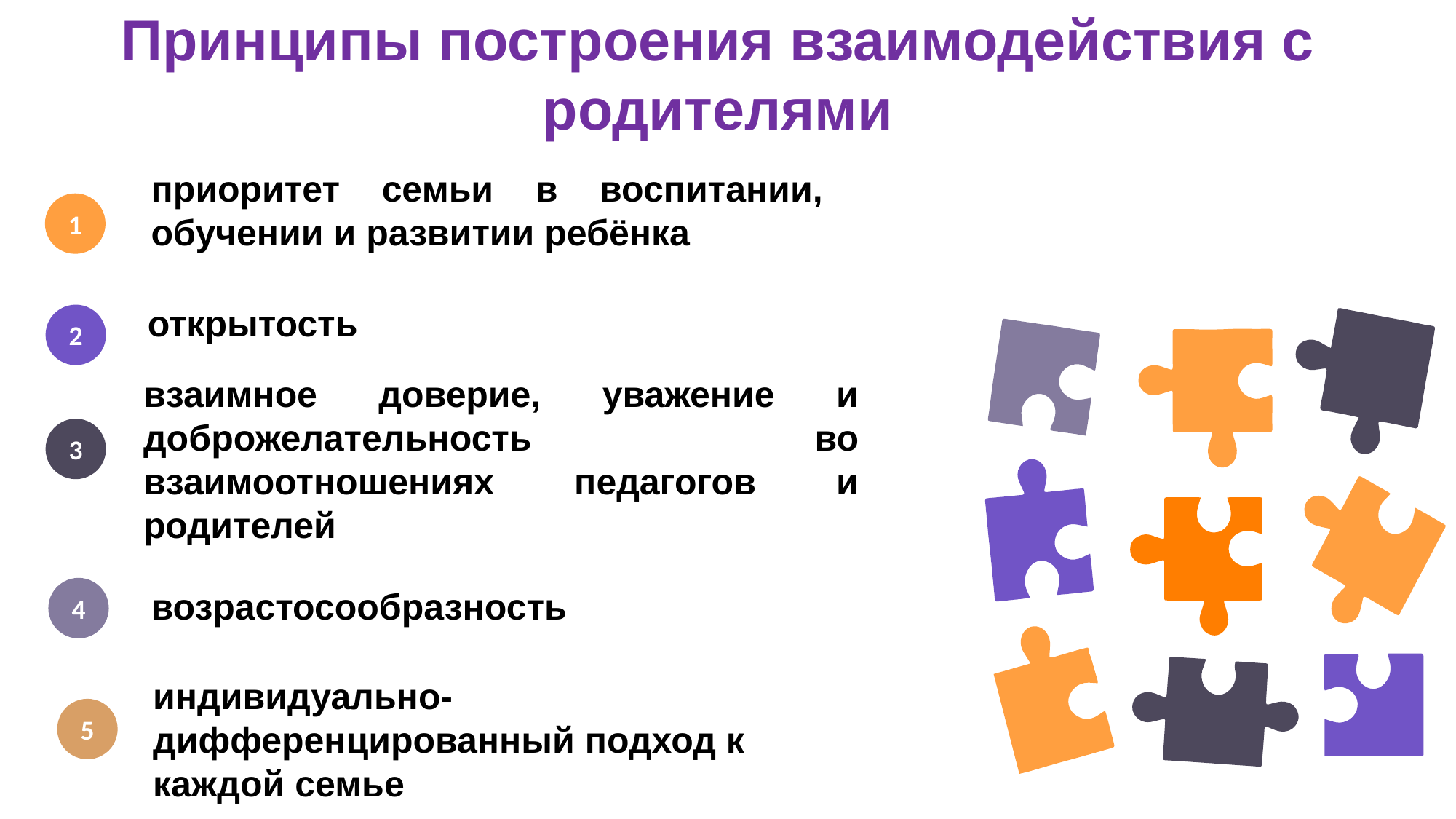

Принципы построения взаимодействия с родителями
приоритет семьи в воспитании, обучении и развитии ребёнка
1
открытость
2

взаимное доверие, уважение и доброжелательность во взаимоотношениях педагогов и родителей
3
4
возрастосообразность
индивидуально-дифференцированный подход к каждой семье
5